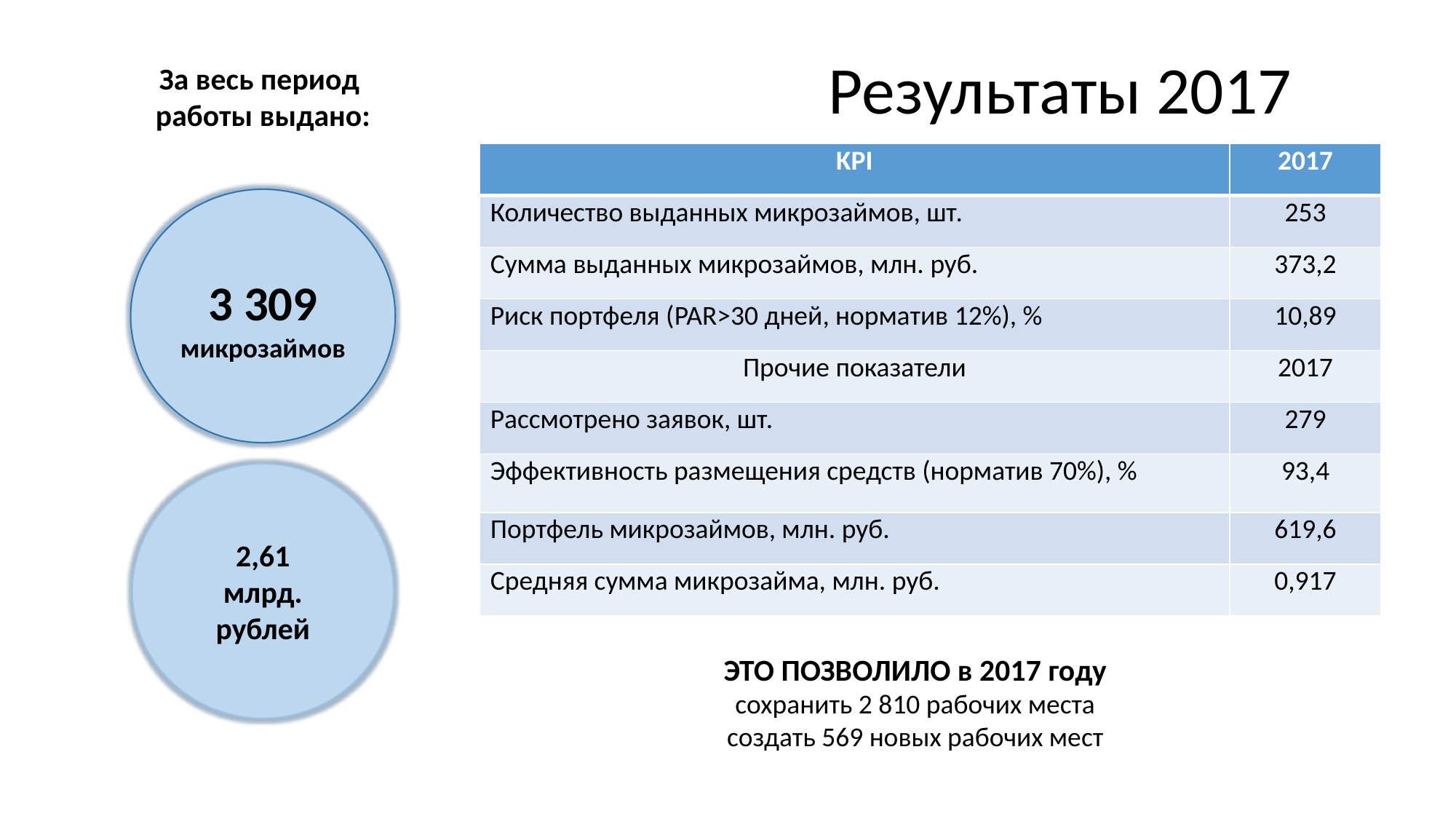

# Результаты 2017
За весь период
работы выдано:

| KPI | 2017 |
| --- | --- |
| Количество выданных микрозаймов, шт. | 253 |
| Сумма выданных микрозаймов, млн. руб. | 373,2 |
| Риск портфеля (PAR>30 дней, норматив 12%), % | 10,89 |
| Прочие показатели | 2017 |
| Рассмотрено заявок, шт. | 279 |
| Эффективность размещения средств (норматив 70%), % | 93,4 |
| Портфель микрозаймов, млн. руб. | 619,6 |
| Средняя сумма микрозайма, млн. руб. | 0,917 |

3 309
микрозаймов

2,61
млрд. рублей
ЭТО ПОЗВОЛИЛО в 2017 году
сохранить 2 810 рабочих места
создать 569 новых рабочих мест